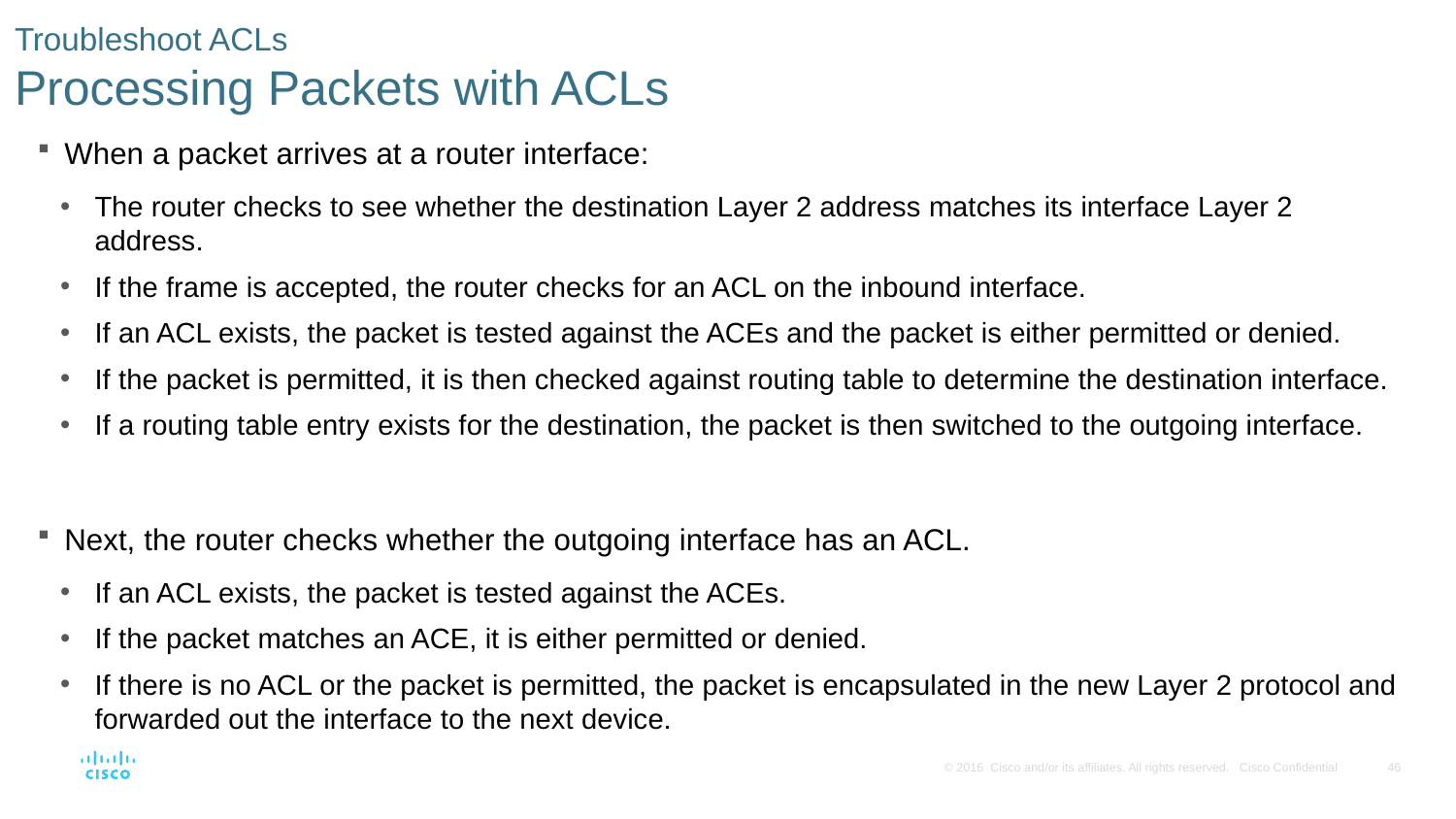

# Troubleshoot ACLs Processing Packets with ACLs
When a packet arrives at a router interface:
The router checks to see whether the destination Layer 2 address matches its interface Layer 2 address.
If the frame is accepted, the router checks for an ACL on the inbound interface.
If an ACL exists, the packet is tested against the ACEs and the packet is either permitted or denied.
If the packet is permitted, it is then checked against routing table to determine the destination interface.
If a routing table entry exists for the destination, the packet is then switched to the outgoing interface.

Next, the router checks whether the outgoing interface has an ACL.
If an ACL exists, the packet is tested against the ACEs.
If the packet matches an ACE, it is either permitted or denied.
If there is no ACL or the packet is permitted, the packet is encapsulated in the new Layer 2 protocol and forwarded out the interface to the next device.